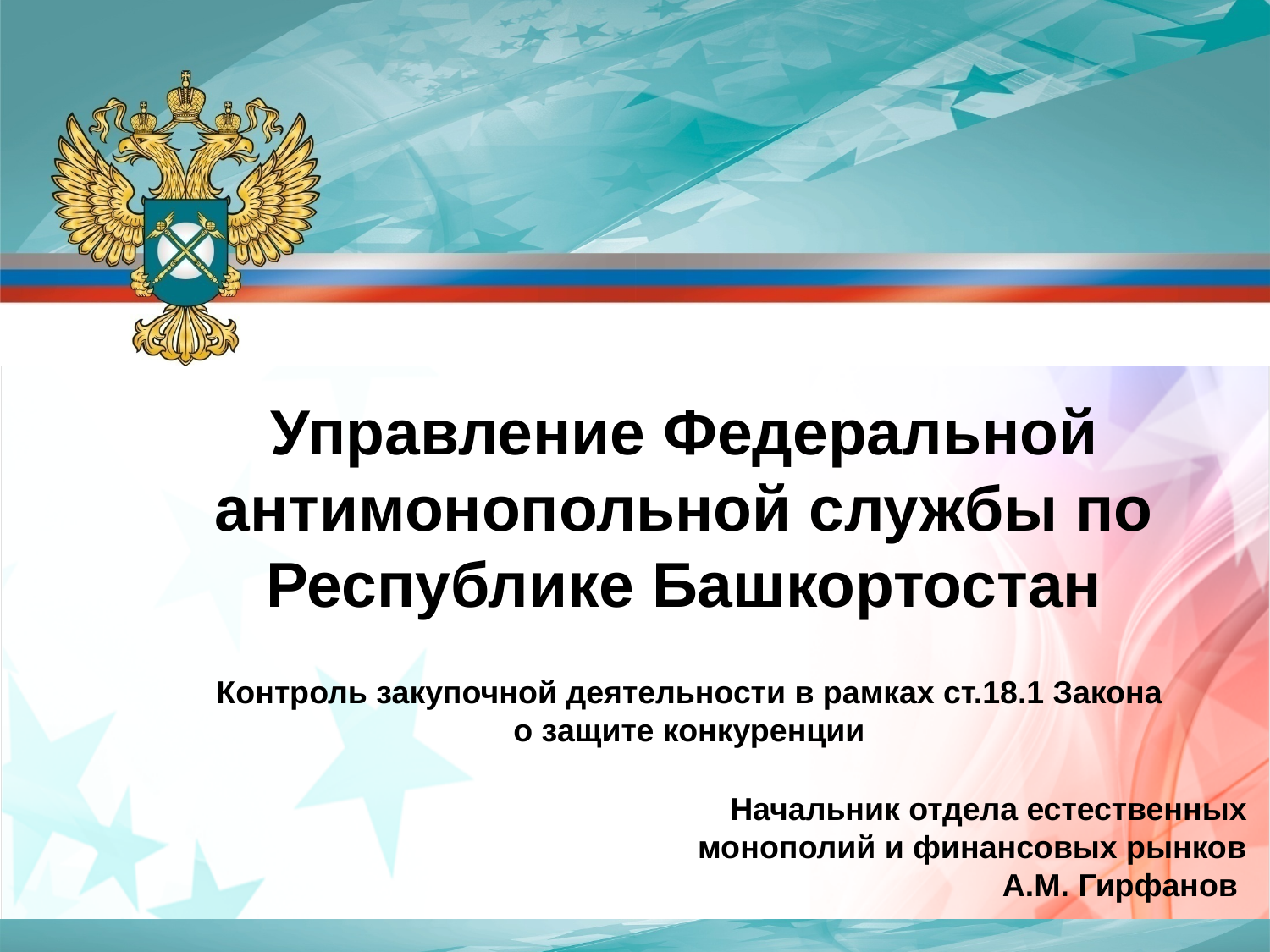

Управление Федеральной антимонопольной службы по Республике Башкортостан

Контроль закупочной деятельности в рамках ст.18.1 Закона о защите конкуренции
Начальник отдела естественных монополий и финансовых рынков
А.М. Гирфанов